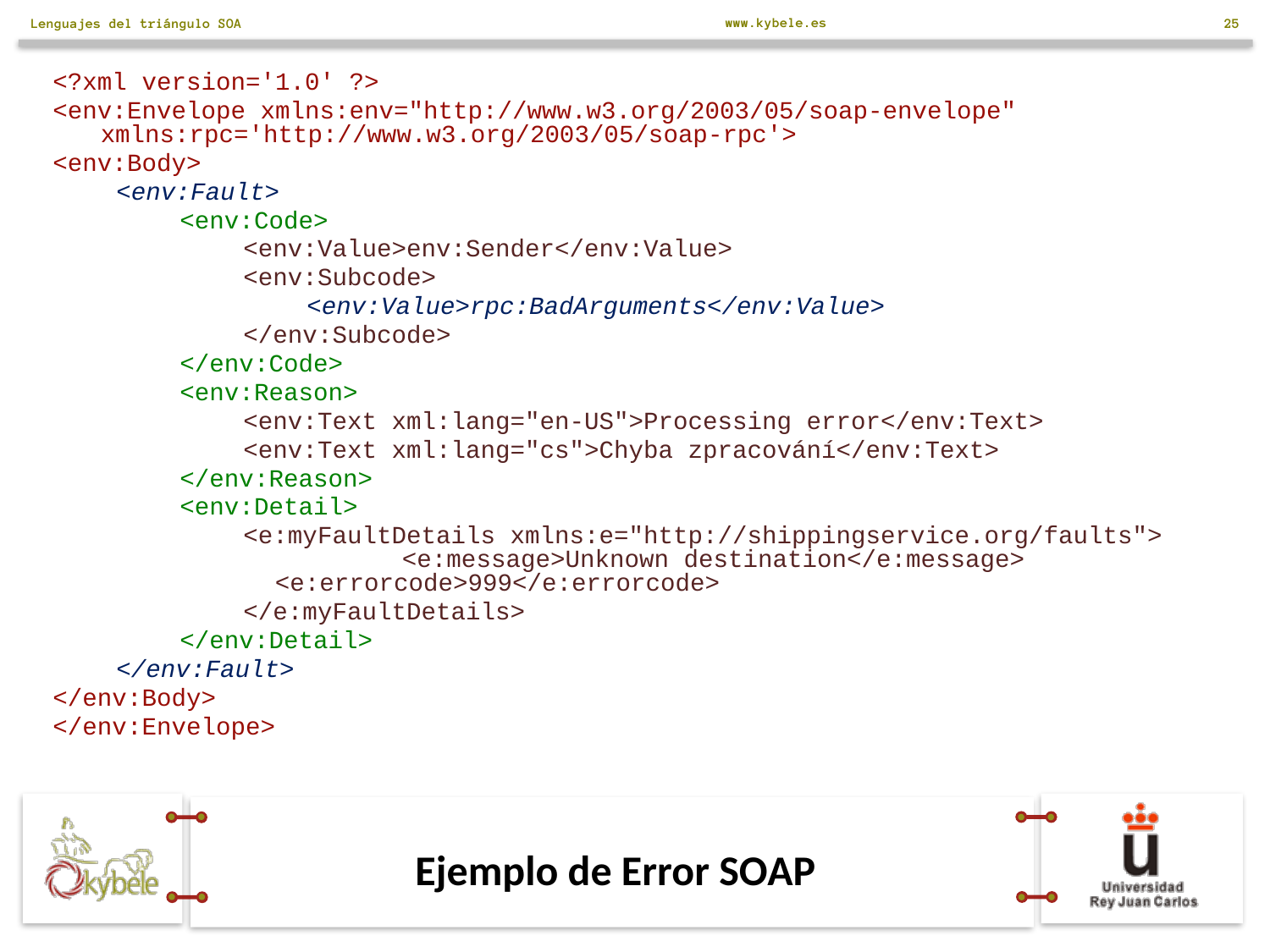

Lenguajes del triángulo SOA
25
<?xml version='1.0' ?>
<env:Envelope xmlns:env="http://www.w3.org/2003/05/soap-envelope" xmlns:rpc='http://www.w3.org/2003/05/soap-rpc'>
<env:Body>
<env:Fault>
<env:Code>
<env:Value>env:Sender</env:Value>
<env:Subcode>
<env:Value>rpc:BadArguments</env:Value>
</env:Subcode>
</env:Code>
<env:Reason>
<env:Text xml:lang="en-US">Processing error</env:Text>
<env:Text xml:lang="cs">Chyba zpracování</env:Text>
</env:Reason>
<env:Detail>
<e:myFaultDetails xmlns:e="http://shippingservice.org/faults"> 	<e:message>Unknown destination</e:message> 	<e:errorcode>999</e:errorcode>
</e:myFaultDetails>
</env:Detail>
</env:Fault>
</env:Body>
</env:Envelope>

# Ejemplo de Error SOAP